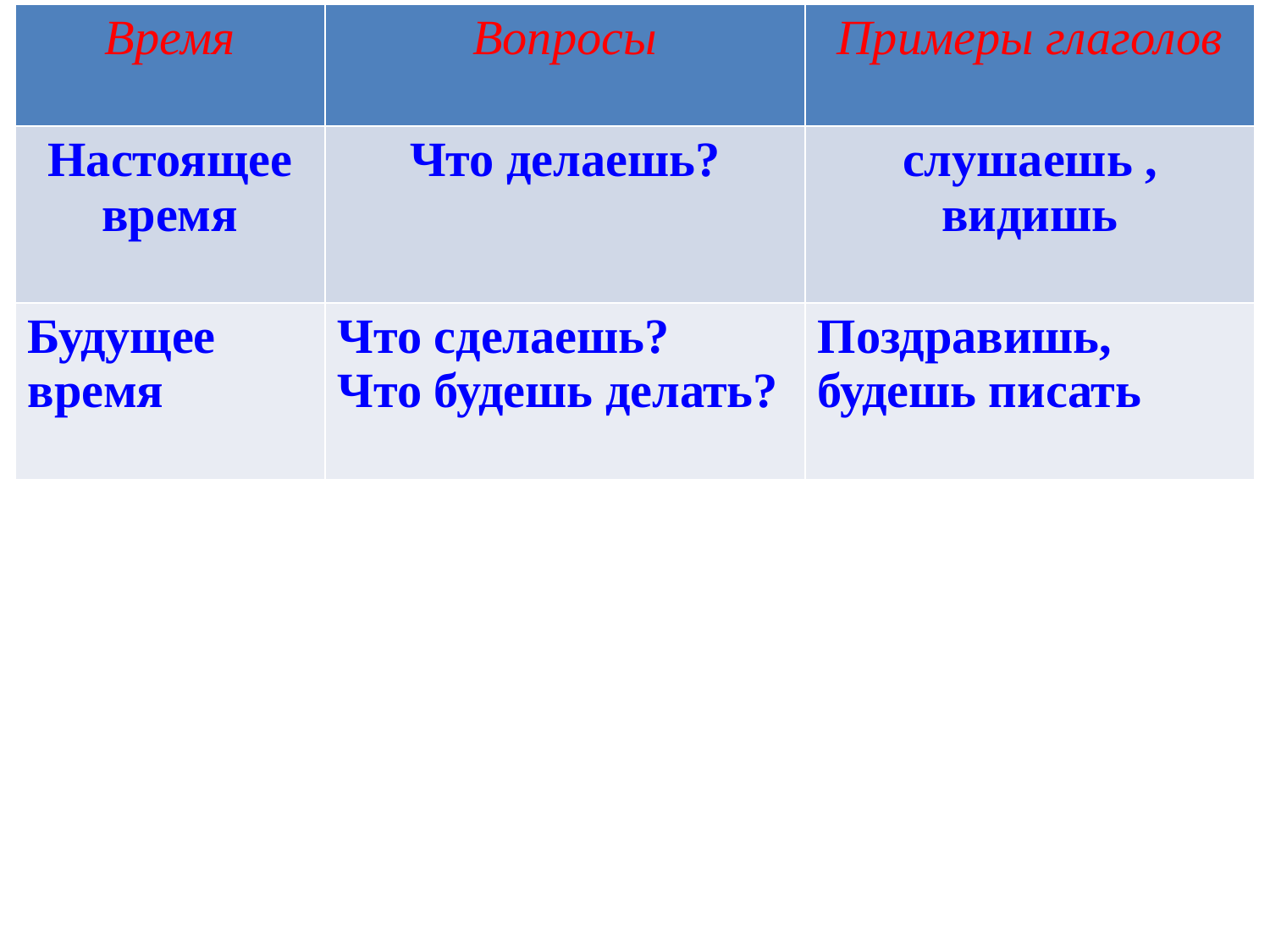

| Время | Вопросы | Примеры глаголов |
| --- | --- | --- |
| Настоящее время | Что делаешь? | слушаешь , видишь |
| Будущее время | Что сделаешь? Что будешь делать? | Поздравишь, будешь писать |
# - Определите  лицо  и  число  глаголов. - Что  общего  в  написании  личных  окончаний  в вопросах  и  в  глаголах? - Надо  ли  запомнить  написание  Ь (мягкого знака) в  окончаниях глаголов? Почему?